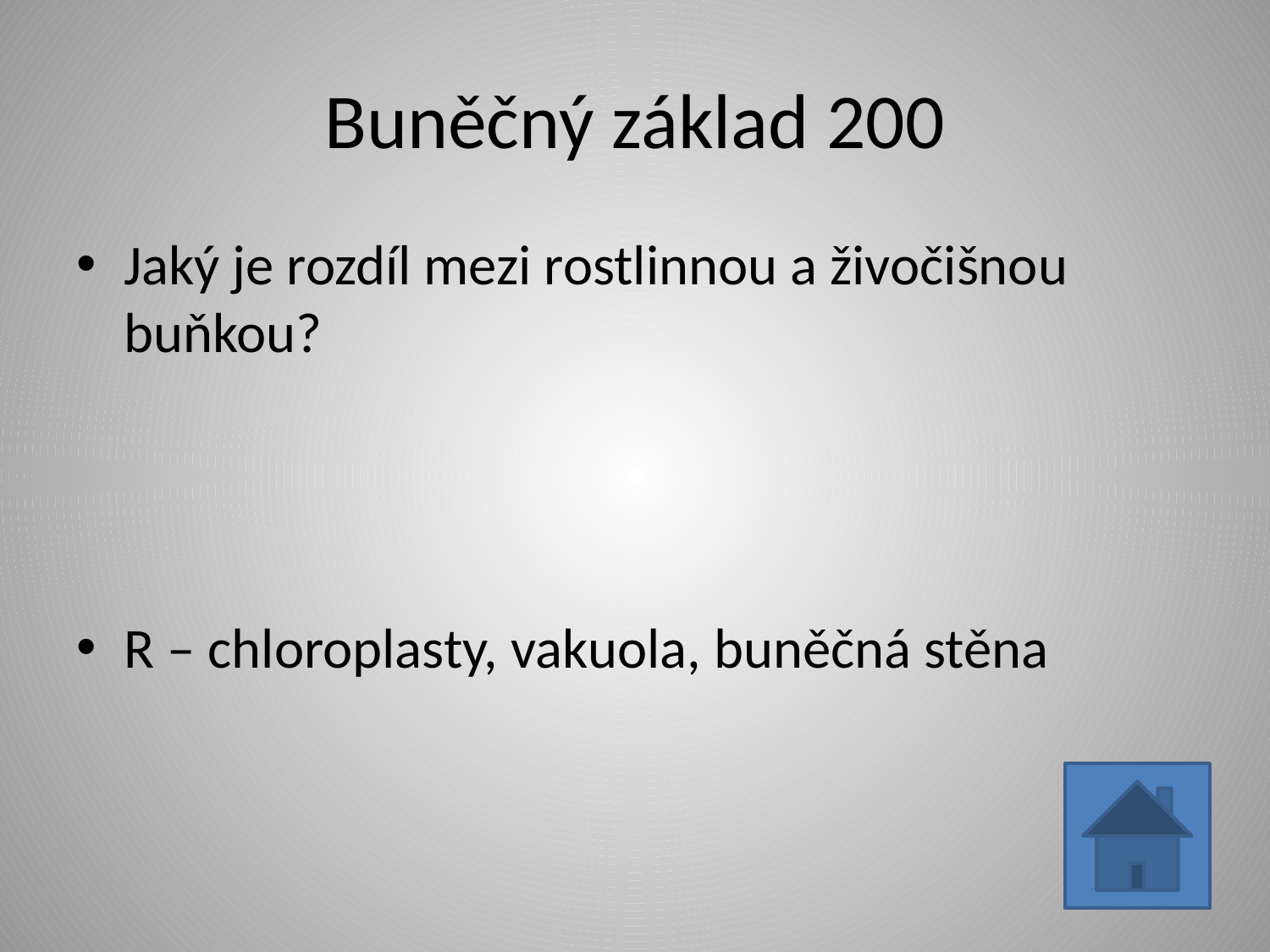

# Buněčný základ 200
Jaký je rozdíl mezi rostlinnou a živočišnou buňkou?

R – chloroplasty, vakuola, buněčná stěna